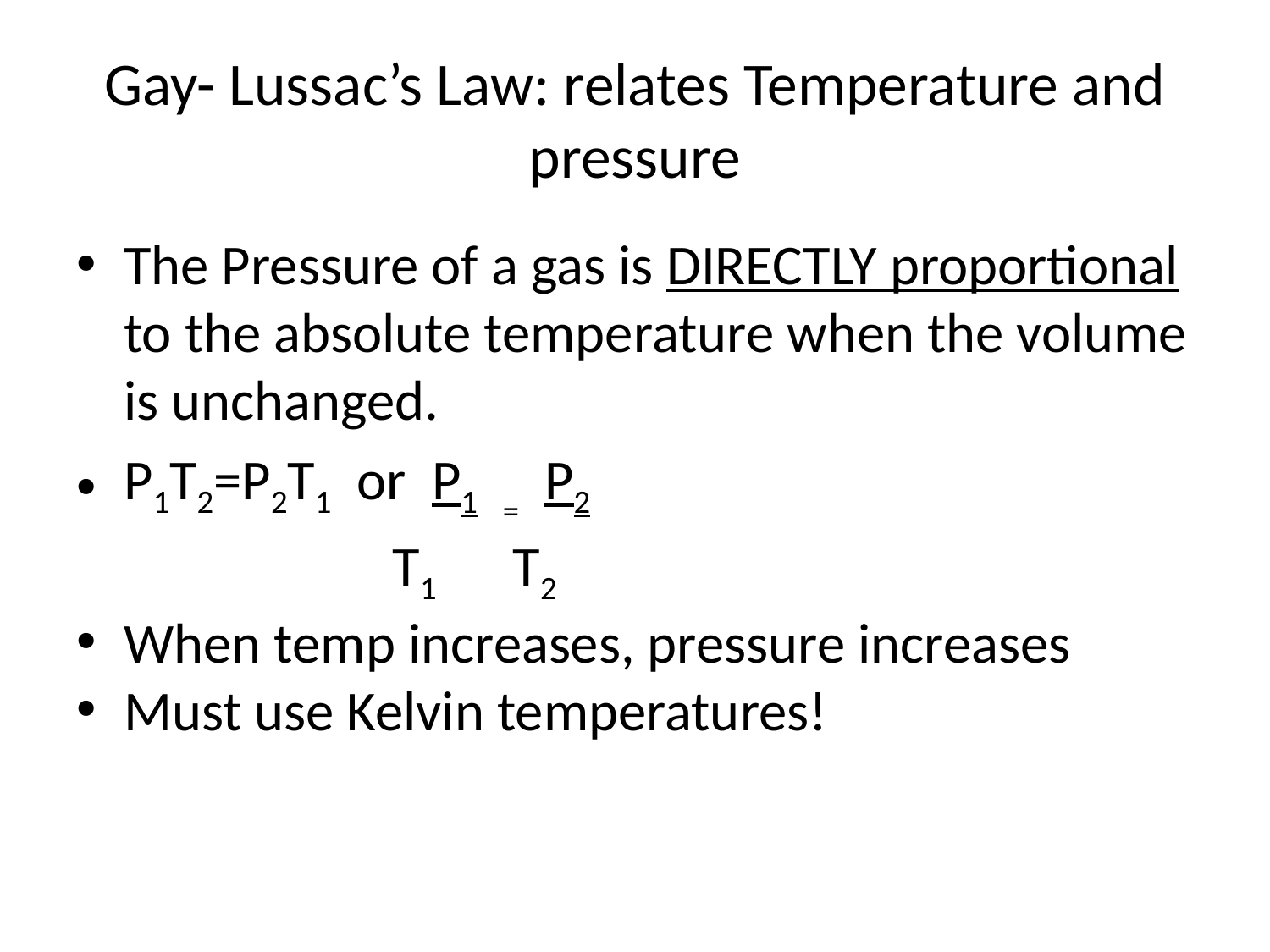

# Gay- Lussac’s Law: relates Temperature and pressure
The Pressure of a gas is DIRECTLY proportional to the absolute temperature when the volume is unchanged.
P1T2=P2T1  or  P1  =  P2
                                          T1      T2
When temp increases, pressure increases
Must use Kelvin temperatures!